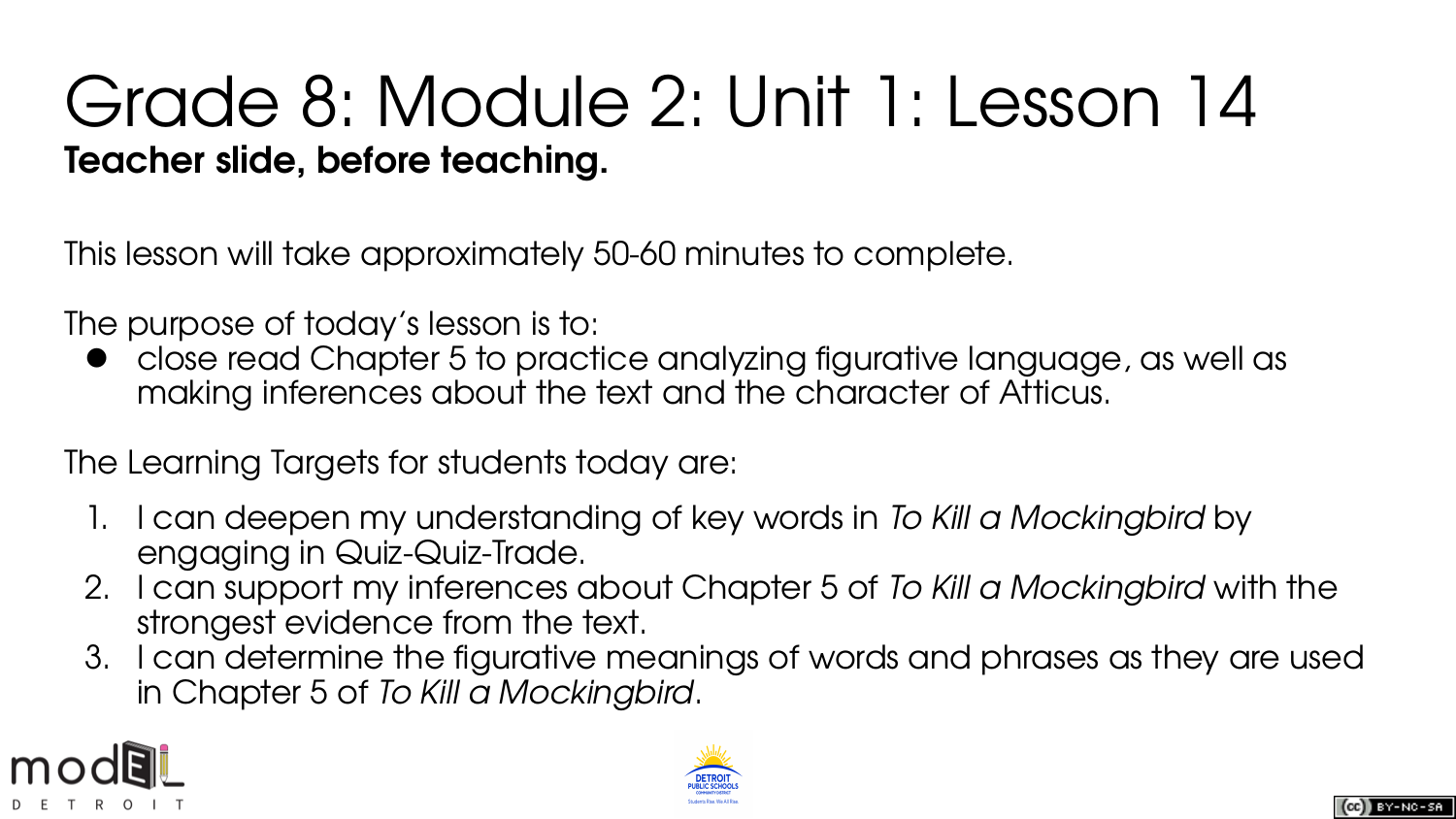

# Grade 8: Module 2: Unit 1: Lesson 14
Teacher slide, before teaching.
This lesson will take approximately 50-60 minutes to complete.

The purpose of today’s lesson is to:
close read Chapter 5 to practice analyzing figurative language, as well as making inferences about the text and the character of Atticus.

The Learning Targets for students today are:
I can deepen my understanding of key words in To Kill a Mockingbird by engaging in Quiz-Quiz-Trade.
I can support my inferences about Chapter 5 of To Kill a Mockingbird with the strongest evidence from the text.
I can determine the figurative meanings of words and phrases as they are used in Chapter 5 of To Kill a Mockingbird.